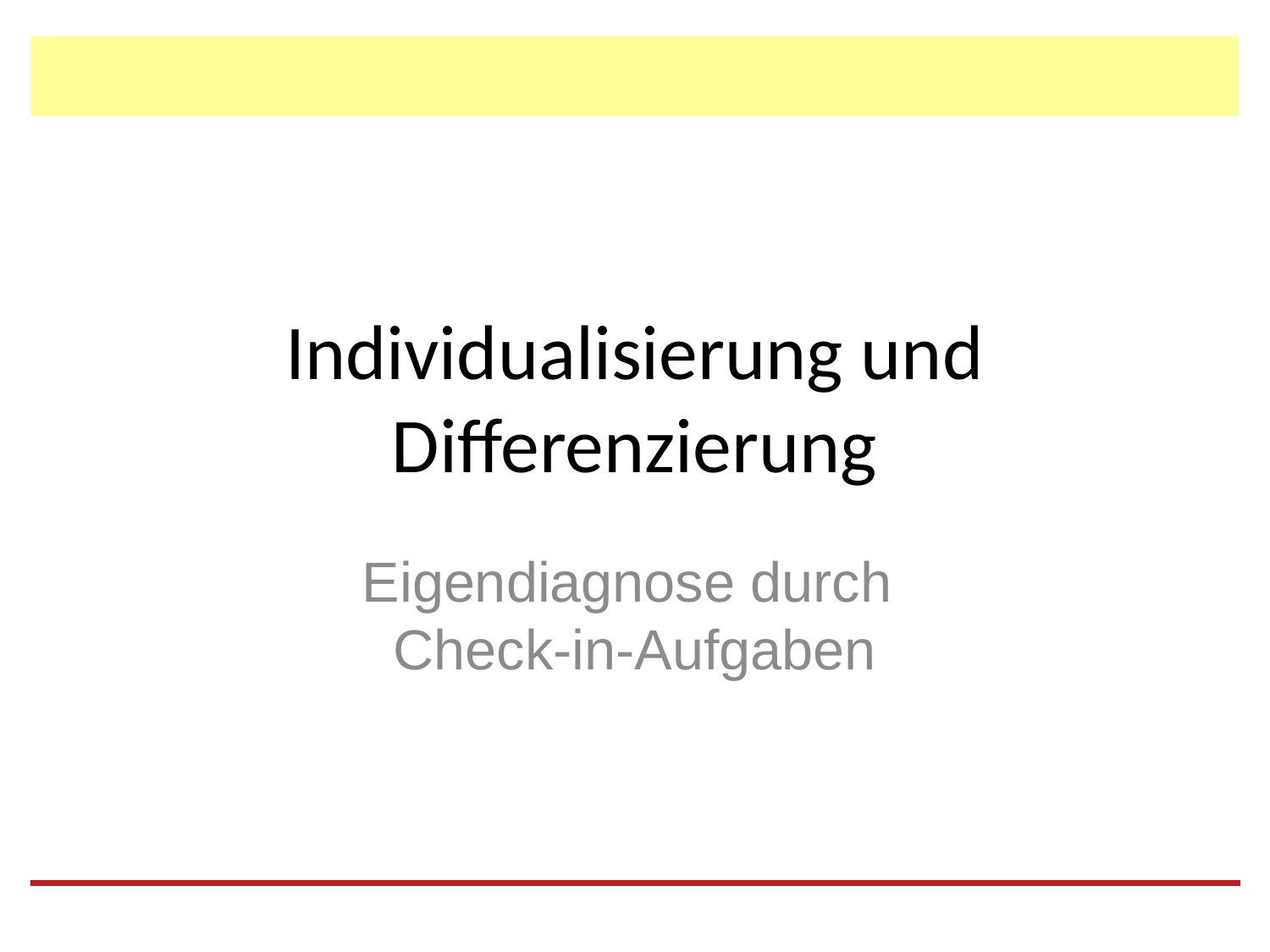

# Individualisierung und Differenzierung
Eigendiagnose durch
Check-in-Aufgaben